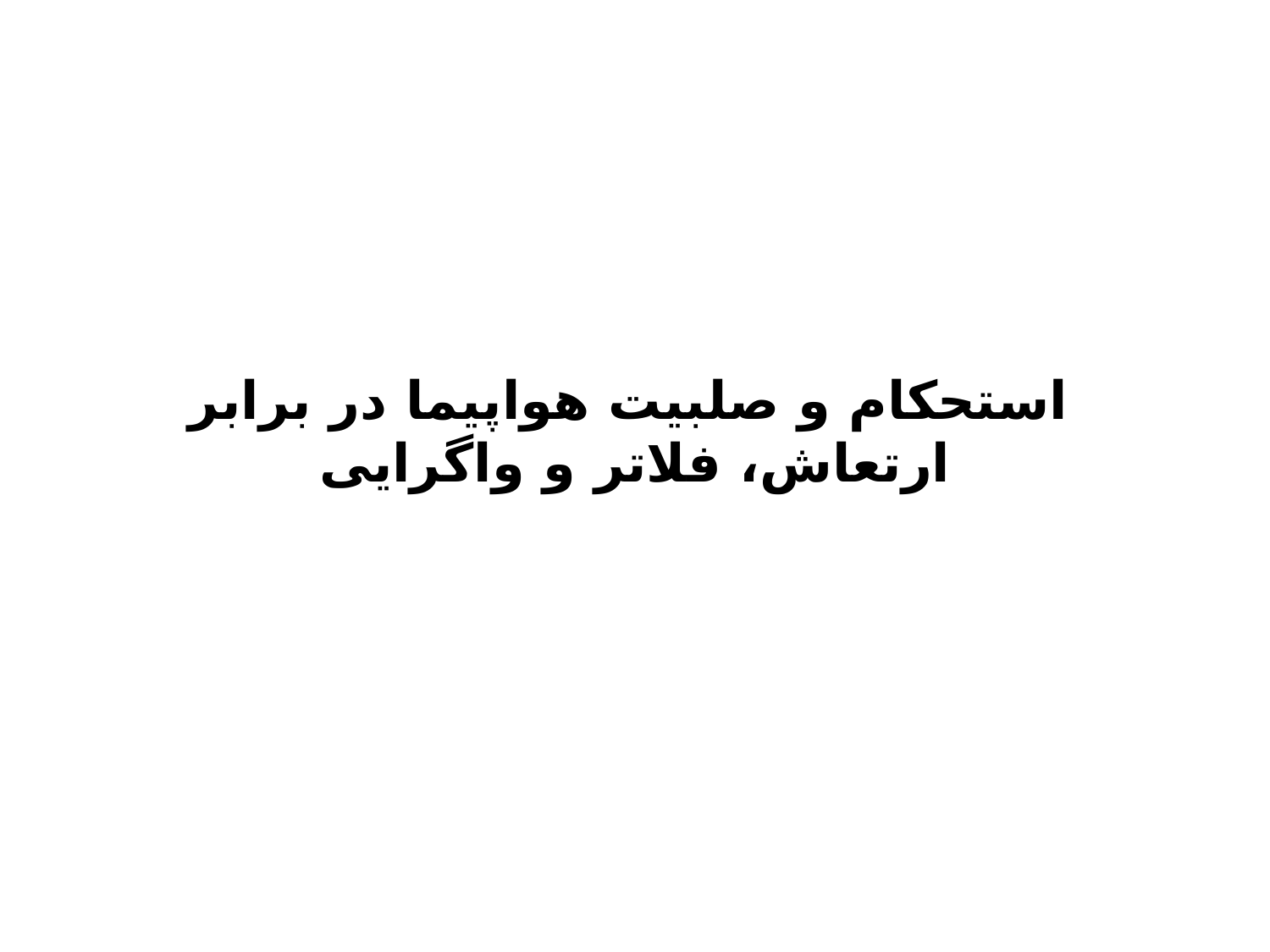

# استحکام و صلبیت هواپیما در برابر ارتعاش، فلاتر و واگرایی